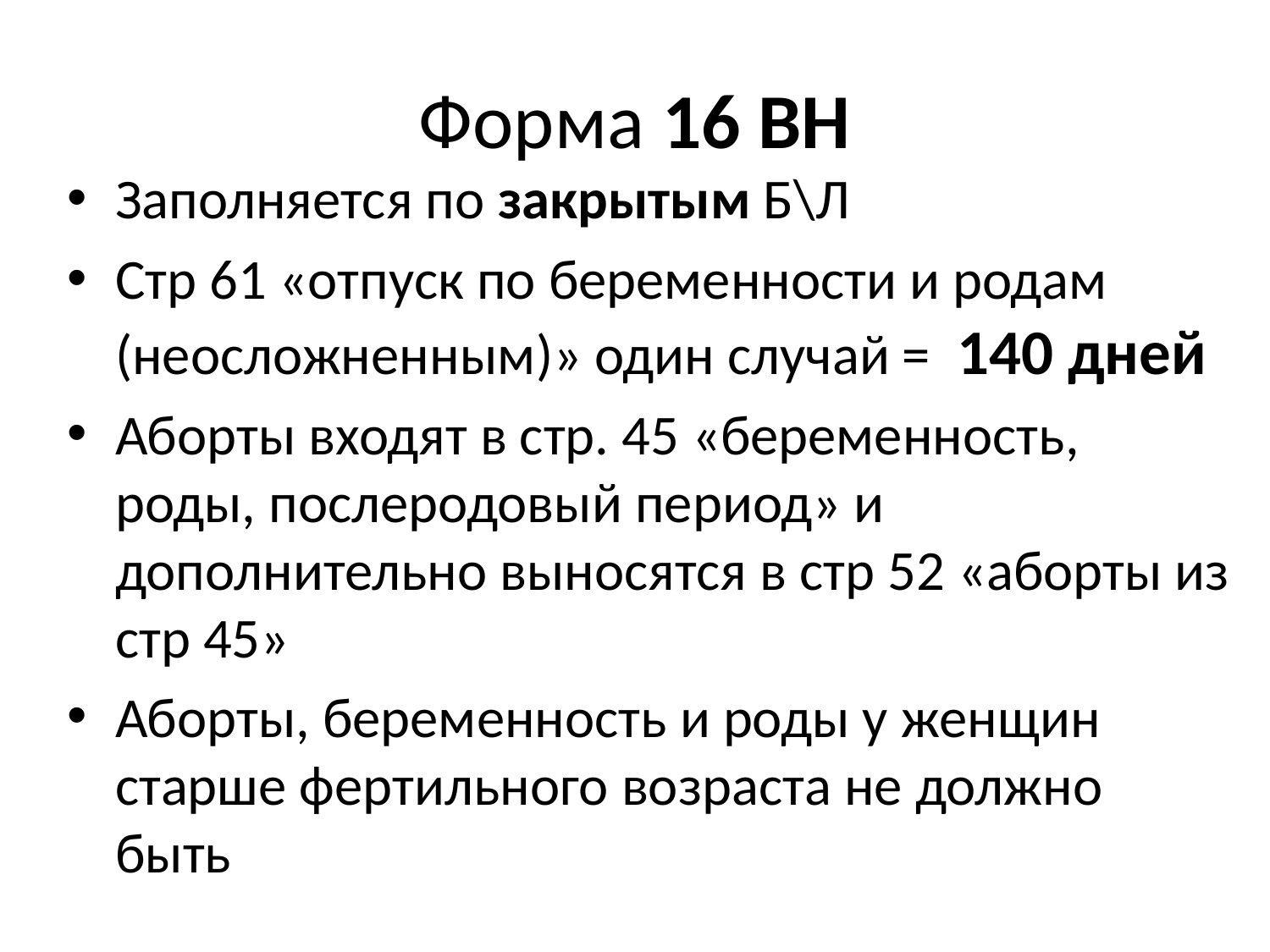

# Форма 16 ВН
Заполняется по закрытым Б\Л
Стр 61 «отпуск по беременности и родам (неосложненным)» один случай =  140 дней
Аборты входят в стр. 45 «беременность, роды, послеродовый период» и дополнительно выносятся в стр 52 «аборты из стр 45»
Аборты, беременность и роды у женщин старше фертильного возраста не должно быть